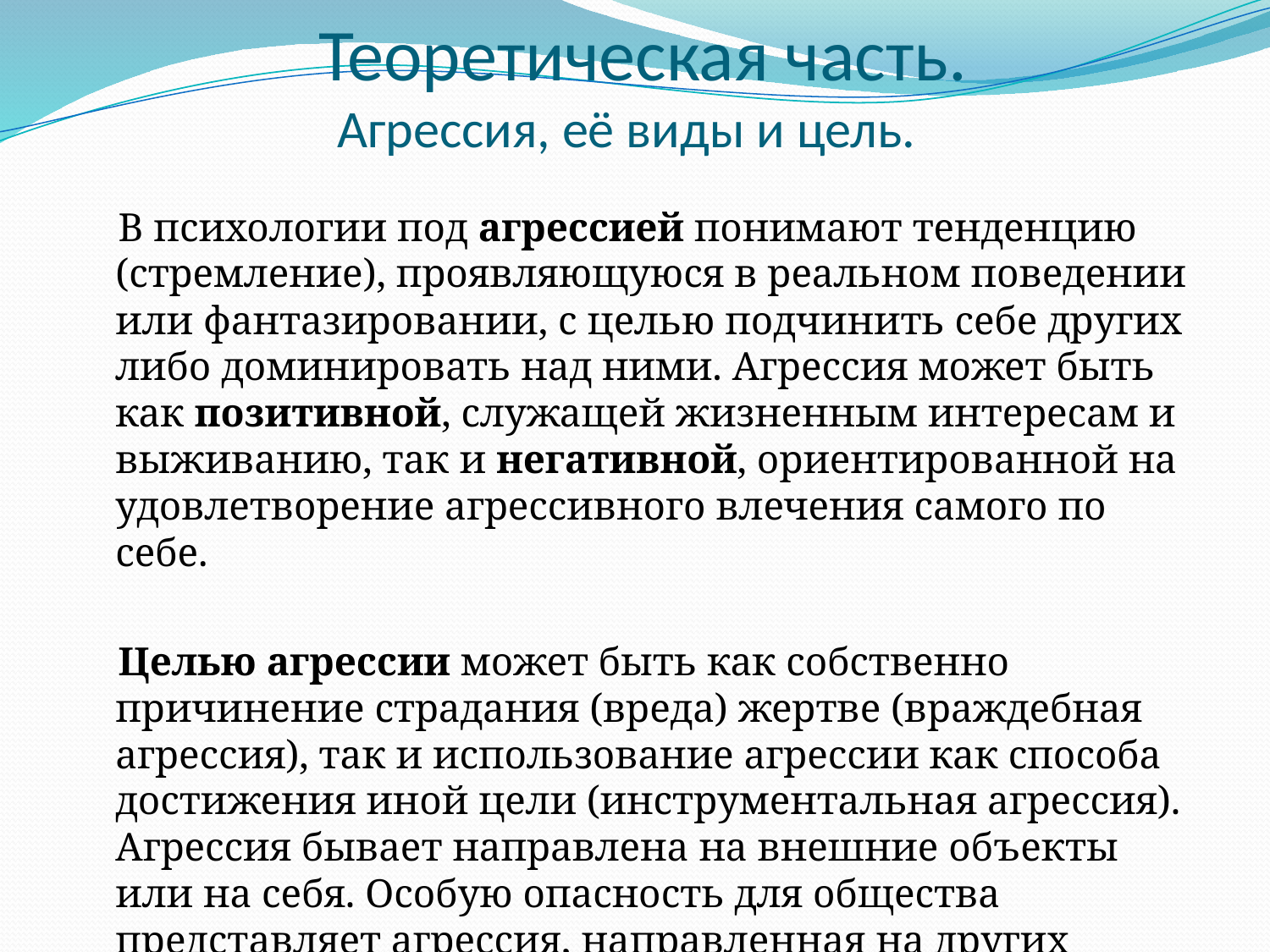

# Теоретическая часть. Агрессия, её виды и цель.
    В психологии под агрессией понимают тенденцию (стремление), проявляющуюся в реальном поведении или фантазировании, с целью подчинить себе других либо доминировать над ними. Агрессия может быть как позитивной, служащей жизненным интересам и выживанию, так и негативной, ориентированной на удовлетворение агрессивного влечения самого по себе.

    Целью агрессии может быть как собственно причинение страдания (вреда) жертве (враждебная агрессия), так и использование агрессии как способа достижения иной цели (инструментальная агрессия). Агрессия бывает направлена на внешние объекты или на себя. Особую опасность для общества представляет агрессия, направленная на других людей.